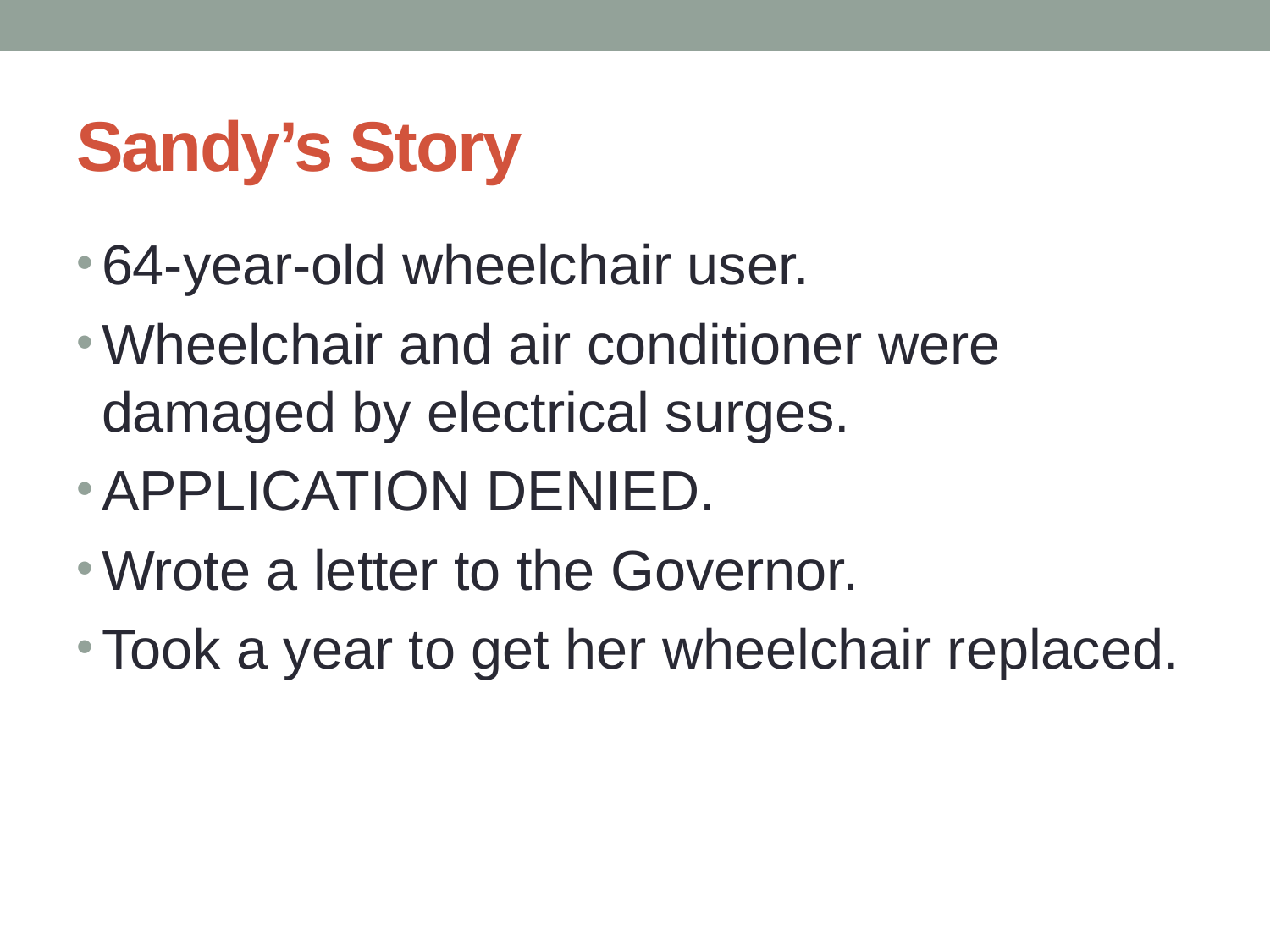

# Sandy’s Story
64-year-old wheelchair user.
Wheelchair and air conditioner were damaged by electrical surges.
APPLICATION DENIED.
Wrote a letter to the Governor.
Took a year to get her wheelchair replaced.